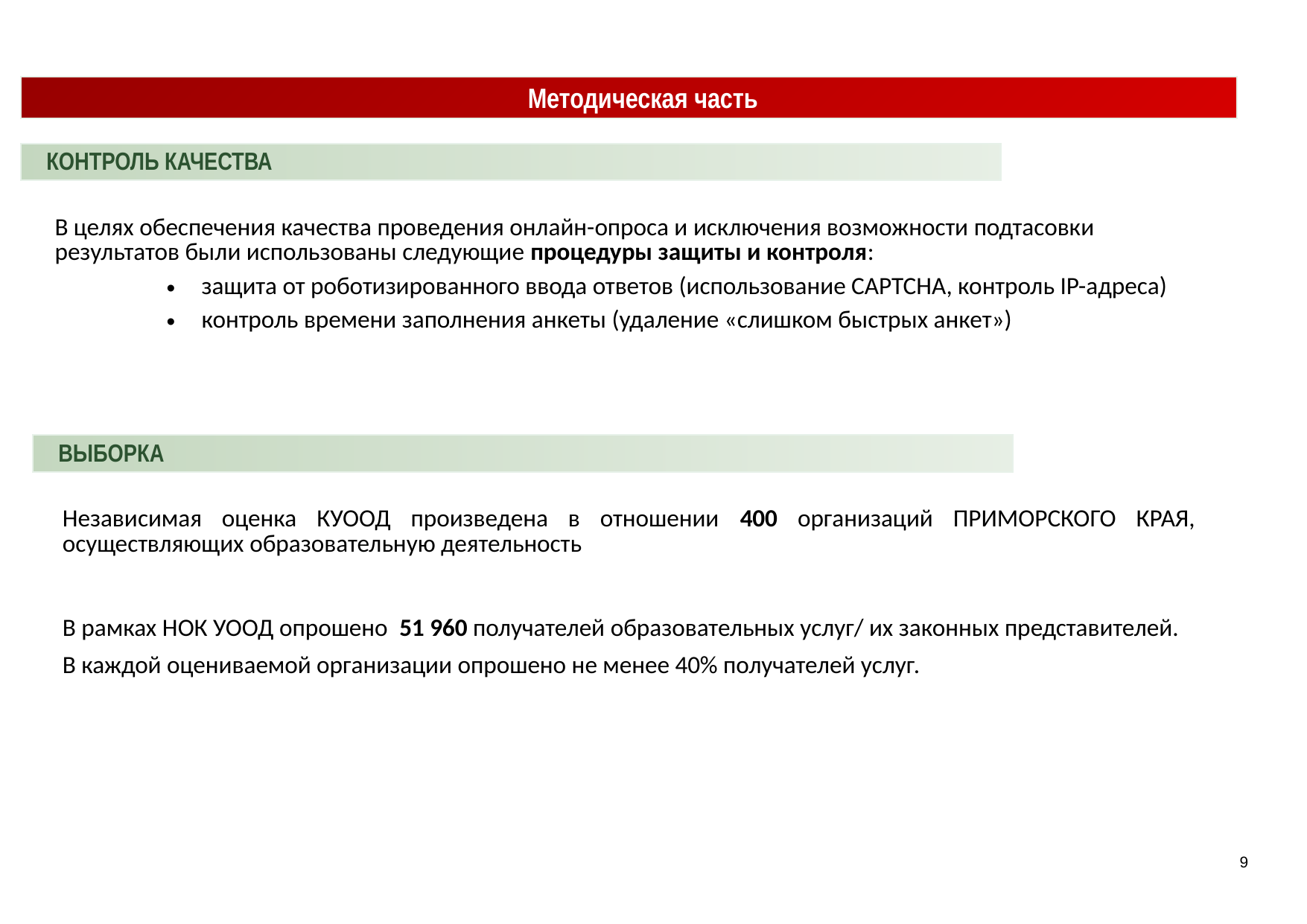

Методическая часть

КОНТРОЛЬ КАЧЕСТВА
| В целях обеспечения качества проведения онлайн-опроса и исключения возможности подтасовки результатов были использованы следующие процедуры защиты и контроля: защита от роботизированного ввода ответов (использование CAPTCHA, контроль IP-адреса) контроль времени заполнения анкеты (удаление «слишком быстрых анкет») |
| --- |

ВЫБОРКА
| Независимая оценка КУООД произведена в отношении 400 организаций ПРИМОРСКОГО КРАЯ, осуществляющих образовательную деятельность |
| --- |
| В рамках НОК УООД опрошено 51 960 получателей образовательных услуг/ их законных представителей. В каждой оцениваемой организации опрошено не менее 40% получателей услуг. |
9